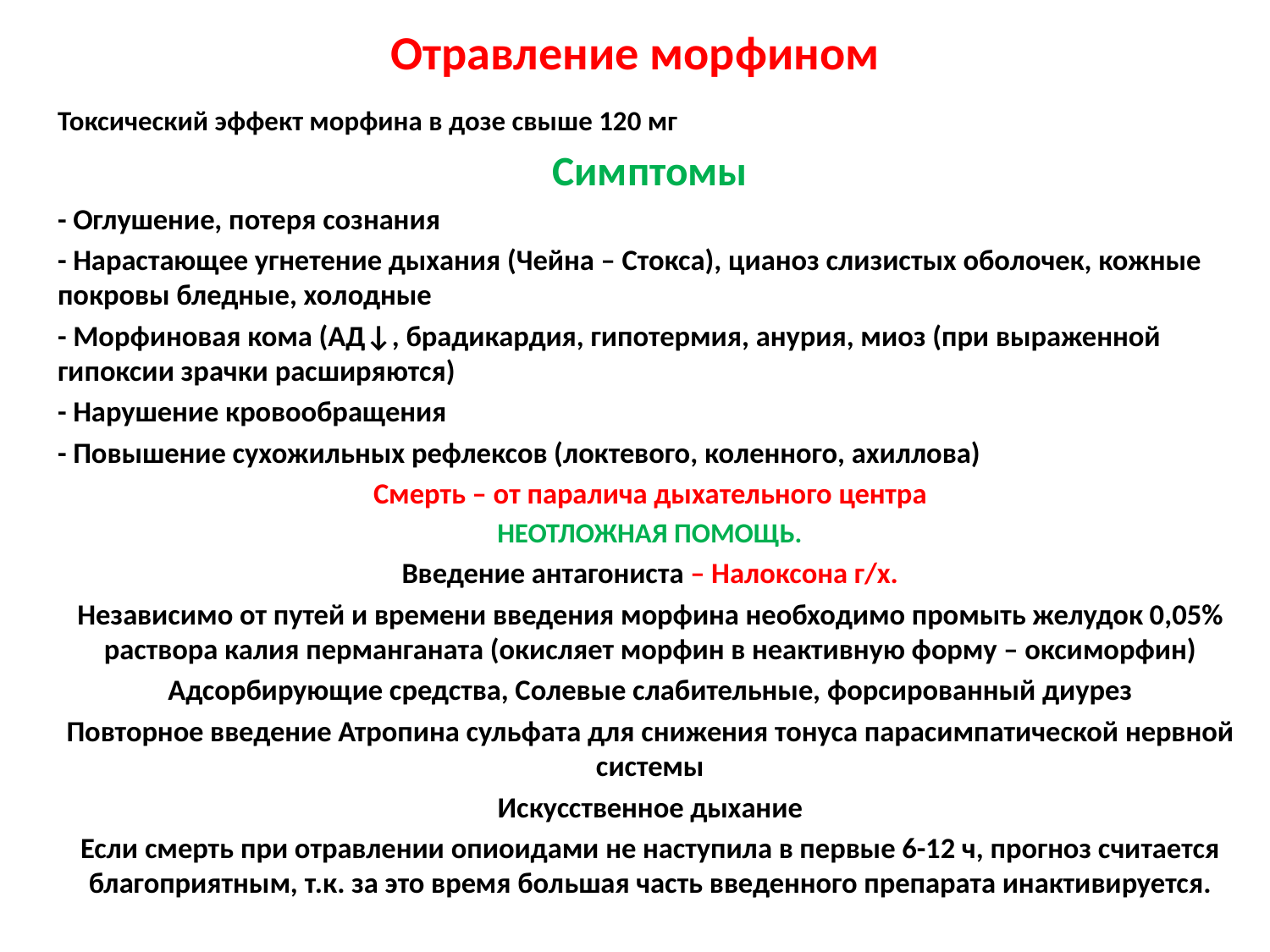

# Отравление морфином
Токсический эффект морфина в дозе свыше 120 мг
Симптомы
- Оглушение, потеря сознания
- Нарастающее угнетение дыхания (Чейна – Стокса), цианоз слизистых оболочек, кожные покровы бледные, холодные
- Морфиновая кома (АД↓, брадикардия, гипотермия, анурия, миоз (при выраженной гипоксии зрачки расширяются)
- Нарушение кровообращения
- Повышение сухожильных рефлексов (локтевого, коленного, ахиллова)
Смерть – от паралича дыхательного центра
НЕОТЛОЖНАЯ ПОМОЩЬ.
Введение антагониста – Налоксона г/х.
Независимо от путей и времени введения морфина необходимо промыть желудок 0,05% раствора калия перманганата (окисляет морфин в неактивную форму – оксиморфин)
Адсорбирующие средства, Солевые слабительные, форсированный диурез
Повторное введение Атропина сульфата для снижения тонуса парасимпатической нервной системы
Искусственное дыхание
Если смерть при отравлении опиоидами не наступила в первые 6-12 ч, прогноз считается благоприятным, т.к. за это время большая часть введенного препарата инактивируется.